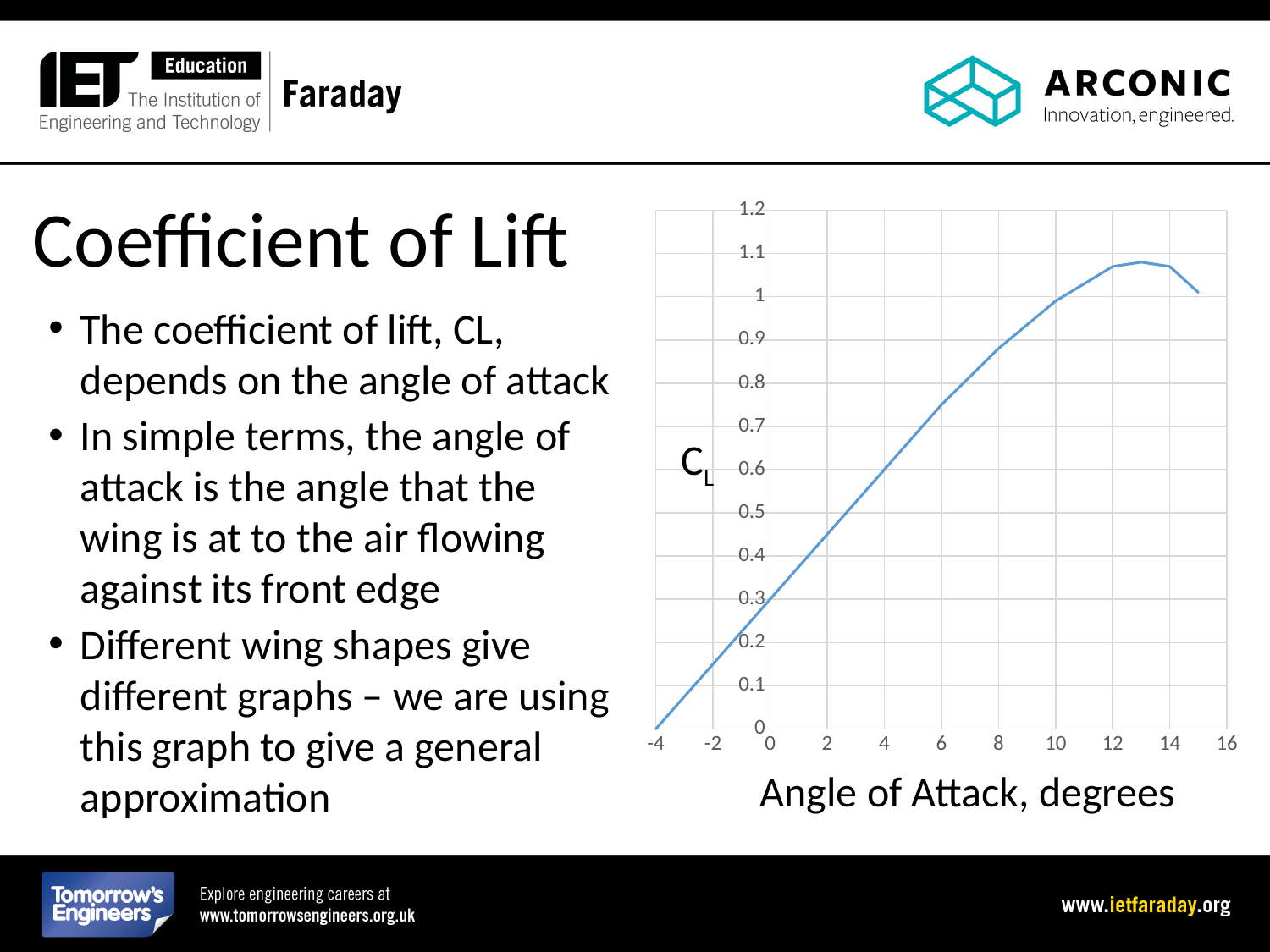

# Coefficient of Lift

### Chart

| Category | CL |
|---|---|
CL
Angle of Attack, degrees
The coefficient of lift, CL, depends on the angle of attack
In simple terms, the angle of attack is the angle that the wing is at to the air flowing against its front edge
Different wing shapes give different graphs – we are using this graph to give a general approximation